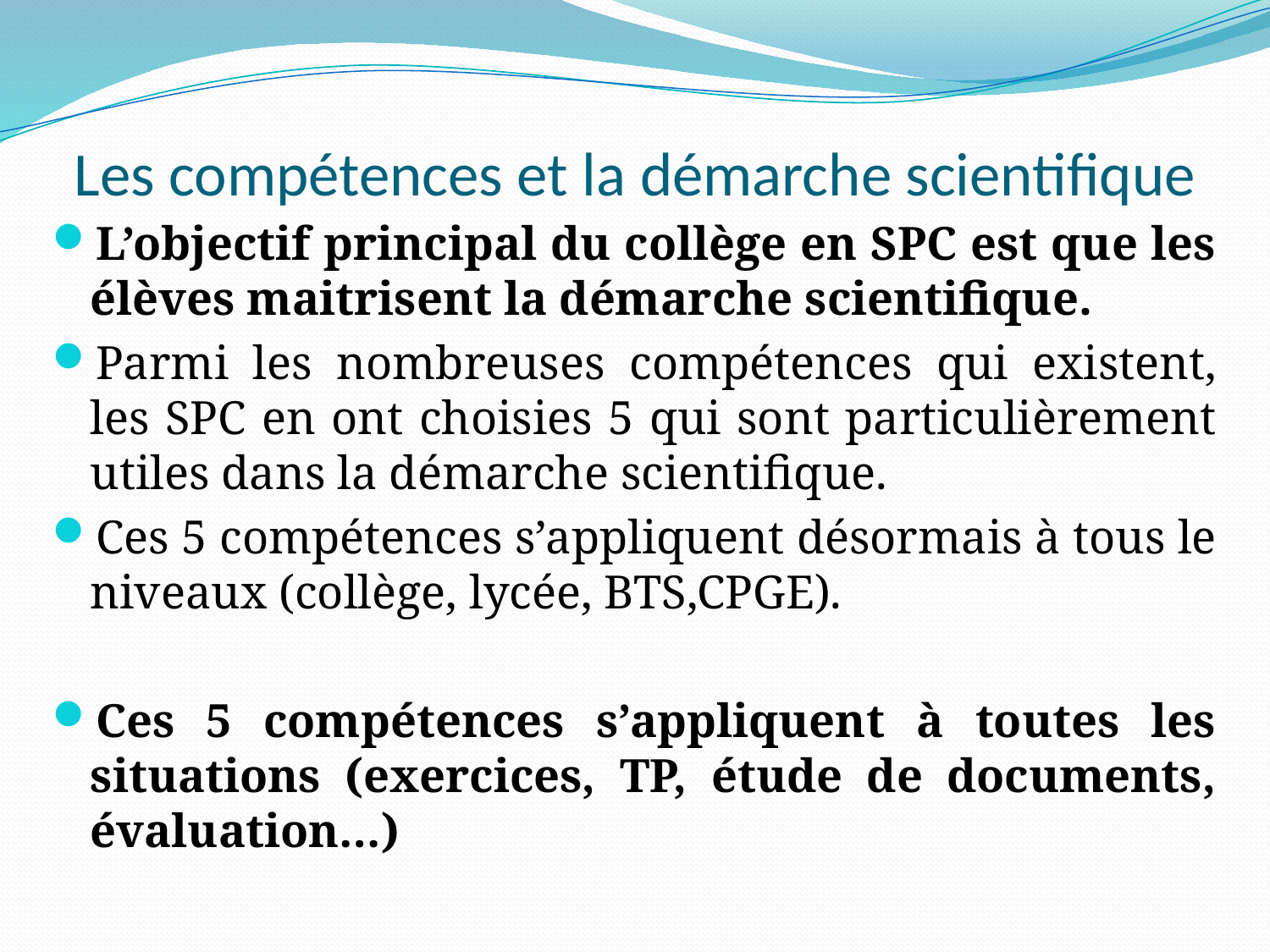

# Les compétences et la démarche scientifique
L’objectif principal du collège en SPC est que les élèves maitrisent la démarche scientifique.
Parmi les nombreuses compétences qui existent, les SPC en ont choisies 5 qui sont particulièrement utiles dans la démarche scientifique.
Ces 5 compétences s’appliquent désormais à tous le niveaux (collège, lycée, BTS,CPGE).

Ces 5 compétences s’appliquent à toutes les situations (exercices, TP, étude de documents, évaluation…)